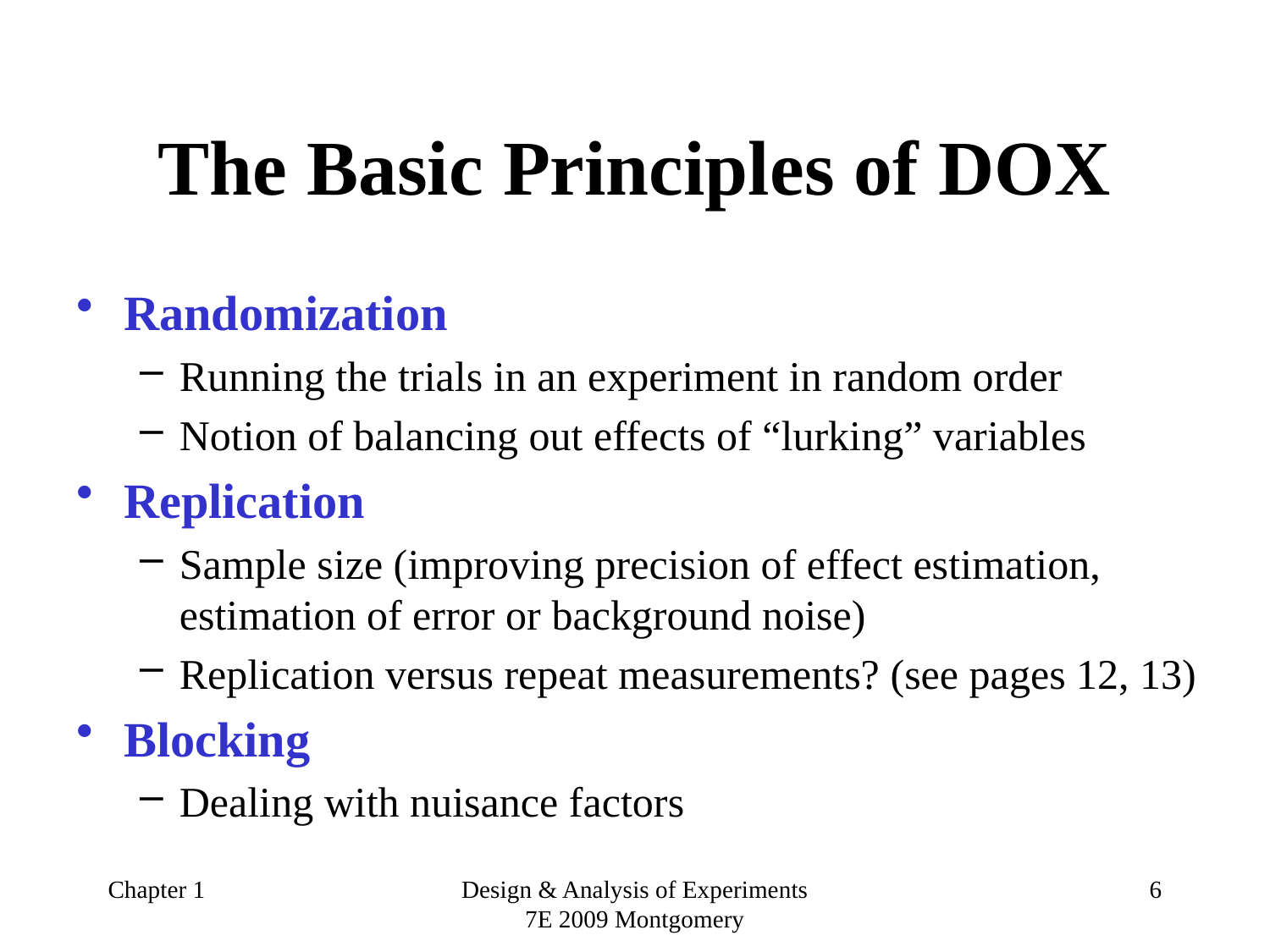

# The Basic Principles of DOX
Randomization
Running the trials in an experiment in random order
Notion of balancing out effects of “lurking” variables
Replication
Sample size (improving precision of effect estimation, estimation of error or background noise)
Replication versus repeat measurements? (see pages 12, 13)
Blocking
Dealing with nuisance factors
Chapter 1
Design & Analysis of Experiments 7E 2009 Montgomery
6